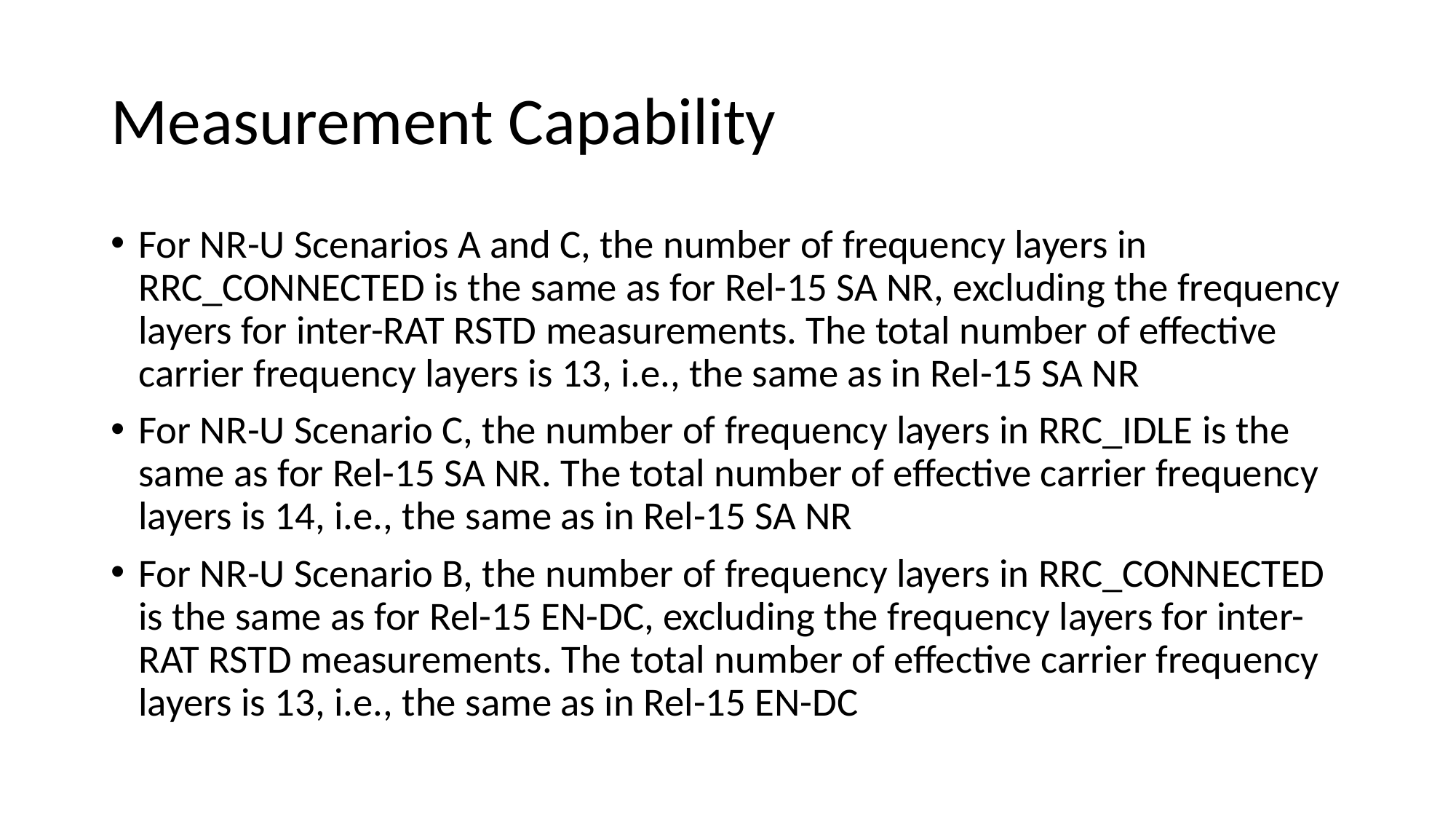

# Measurement Capability
For NR-U Scenarios A and C, the number of frequency layers in RRC_CONNECTED is the same as for Rel-15 SA NR, excluding the frequency layers for inter-RAT RSTD measurements. The total number of effective carrier frequency layers is 13, i.e., the same as in Rel-15 SA NR
For NR-U Scenario C, the number of frequency layers in RRC_IDLE is the same as for Rel-15 SA NR. The total number of effective carrier frequency layers is 14, i.e., the same as in Rel-15 SA NR
For NR-U Scenario B, the number of frequency layers in RRC_CONNECTED is the same as for Rel-15 EN-DC, excluding the frequency layers for inter-RAT RSTD measurements. The total number of effective carrier frequency layers is 13, i.e., the same as in Rel-15 EN-DC